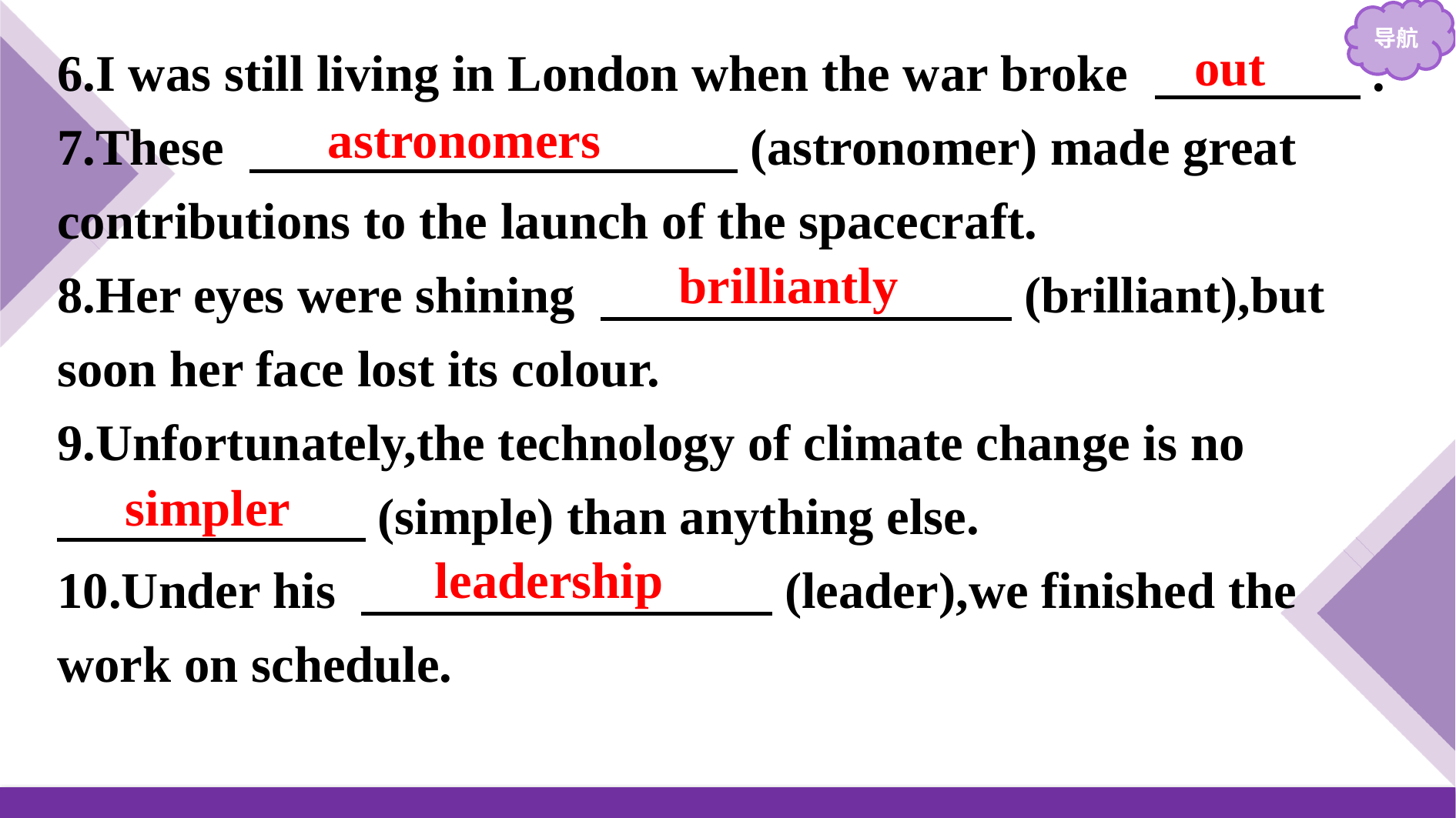

6.I was still living in London when the war broke 　　　　.
7.These 　　　　　　　　　 (astronomer) made great contributions to the launch of the spacecraft.
8.Her eyes were shining 　　　　　　　　(brilliant),but soon her face lost its colour.
9.Unfortunately,the technology of climate change is no
　　　　　　(simple) than anything else.
10.Under his 　　　　　　　　(leader),we finished the work on schedule.
out
astronomers
brilliantly
simpler
leadership